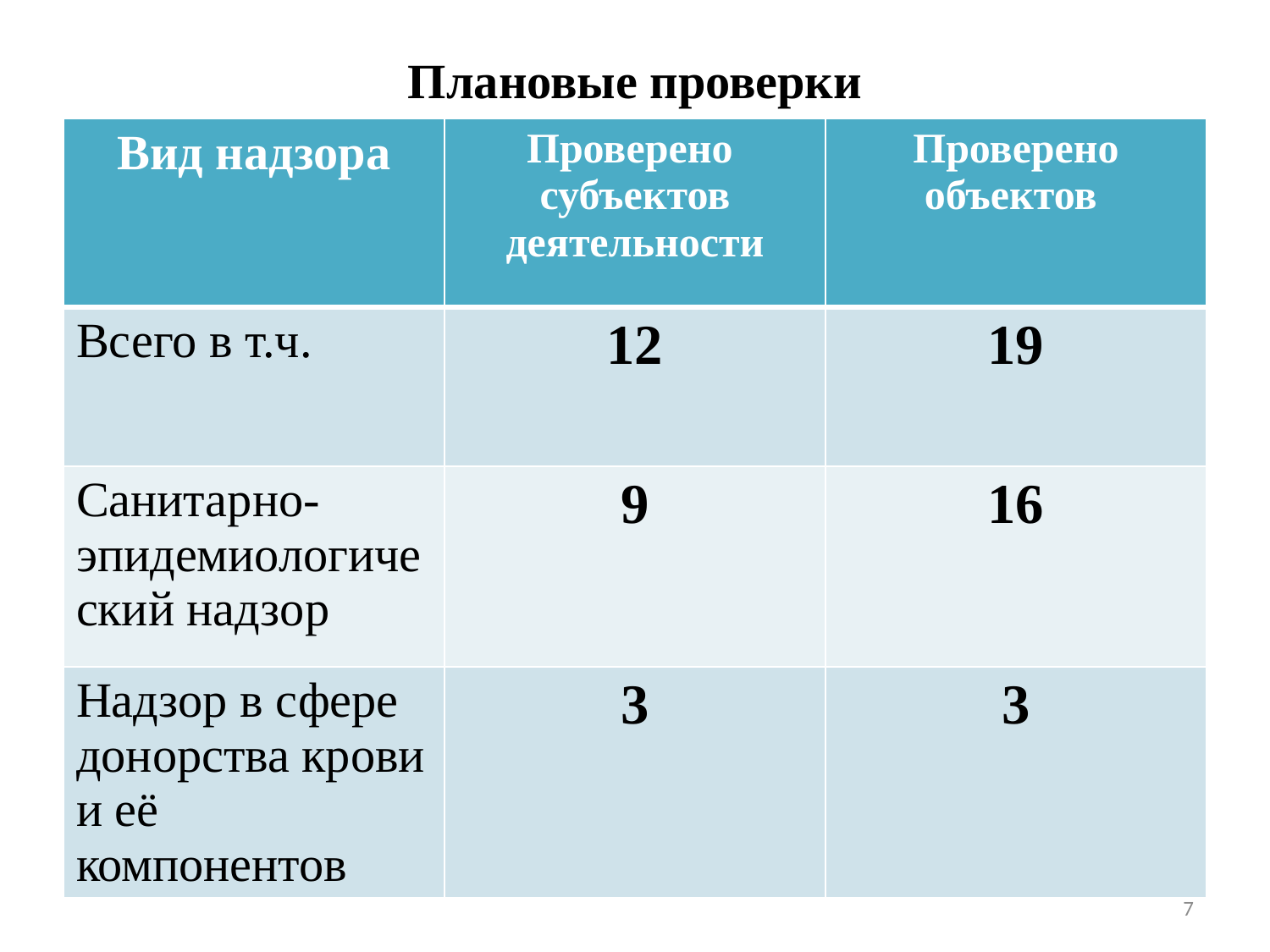

# Плановые проверки
| Вид надзора | Проверено субъектов деятельности | Проверено объектов |
| --- | --- | --- |
| Всего в т.ч. | 12 | 19 |
| Санитарно-эпидемиологический надзор | 9 | 16 |
| Надзор в сфере донорства крови и её компонентов | 3 | 3 |
7